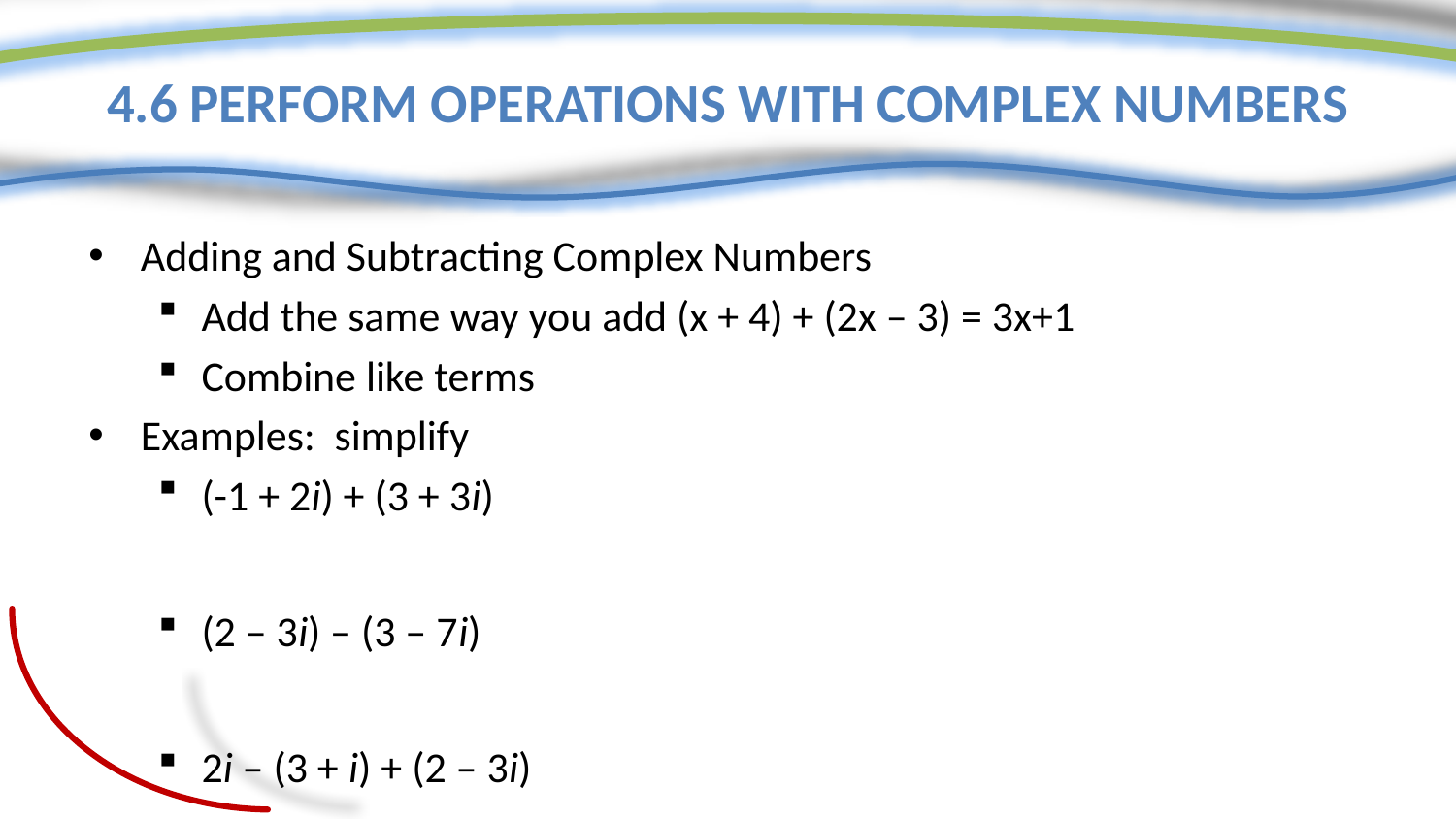

# 4.6 Perform Operations with Complex Numbers
Adding and Subtracting Complex Numbers
Add the same way you add (x + 4) + (2x – 3) = 3x+1
Combine like terms
Examples:  simplify
(-1 + 2i) + (3 + 3i)

(2 – 3i) – (3 – 7i)

2i – (3 + i) + (2 – 3i)